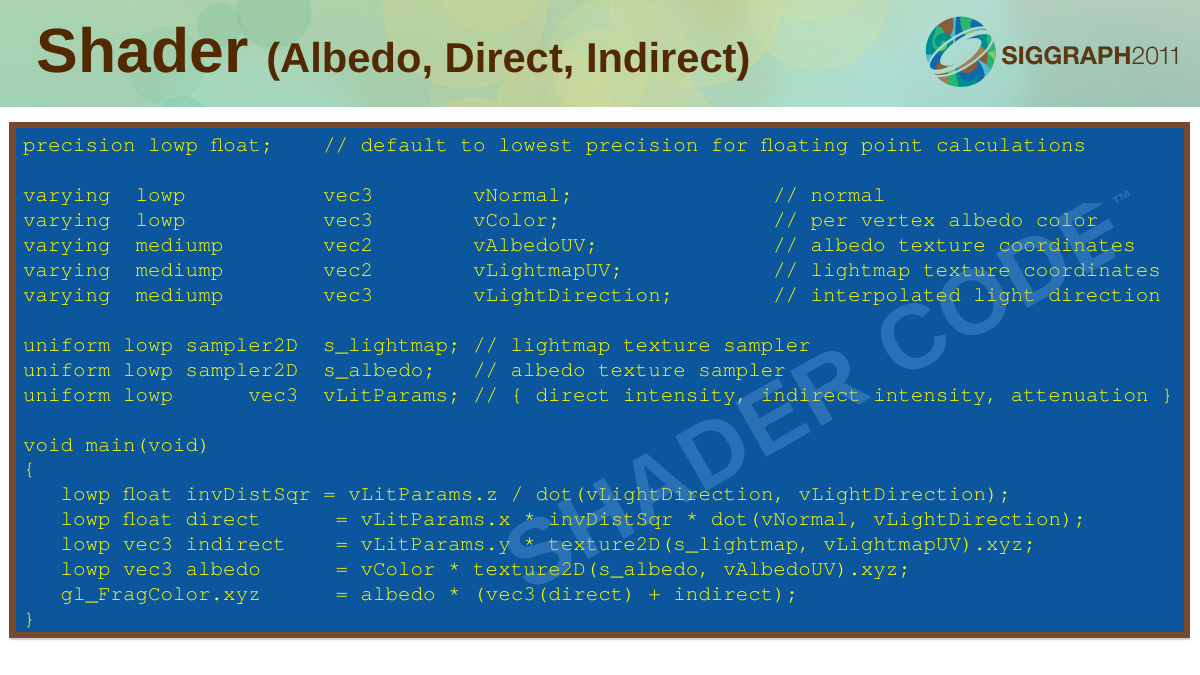

# Shader (Albedo, Direct, Indirect)
precision lowp float;	// default to lowest precision for floating point calculations

varying  lowp 	vec3	vNormal;		// normal
varying  lowp 	vec3	vColor;		// per vertex albedo color
varying  mediump	vec2	vAlbedoUV;		// albedo texture coordinates
varying  mediump	vec2	vLightmapUV;	// lightmap texture coordinates
varying  mediump	vec3	vLightDirection;	// interpolated light direction

uniform lowp sampler2D	s_lightmap;	// lightmap texture sampler
uniform lowp sampler2D  s_albedo;	// albedo texture sampler
uniform lowp      vec3	vLitParams;	// { direct intensity, indirect intensity, attenuation }

void main(void)
{
   lowp float invDistSqr = vLitParams.z / dot(vLightDirection, vLightDirection);
   lowp float direct	 = vLitParams.x * invDistSqr * dot(vNormal, vLightDirection);
   lowp vec3 indirect	 = vLitParams.y * texture2D(s_lightmap, vLightmapUV).xyz;
   lowp vec3 albedo	 = vColor * texture2D(s_albedo, vAlbedoUV).xyz;
   gl_FragColor.xyz 	 = albedo * (vec3(direct) + indirect);
}
SHADER CODE™